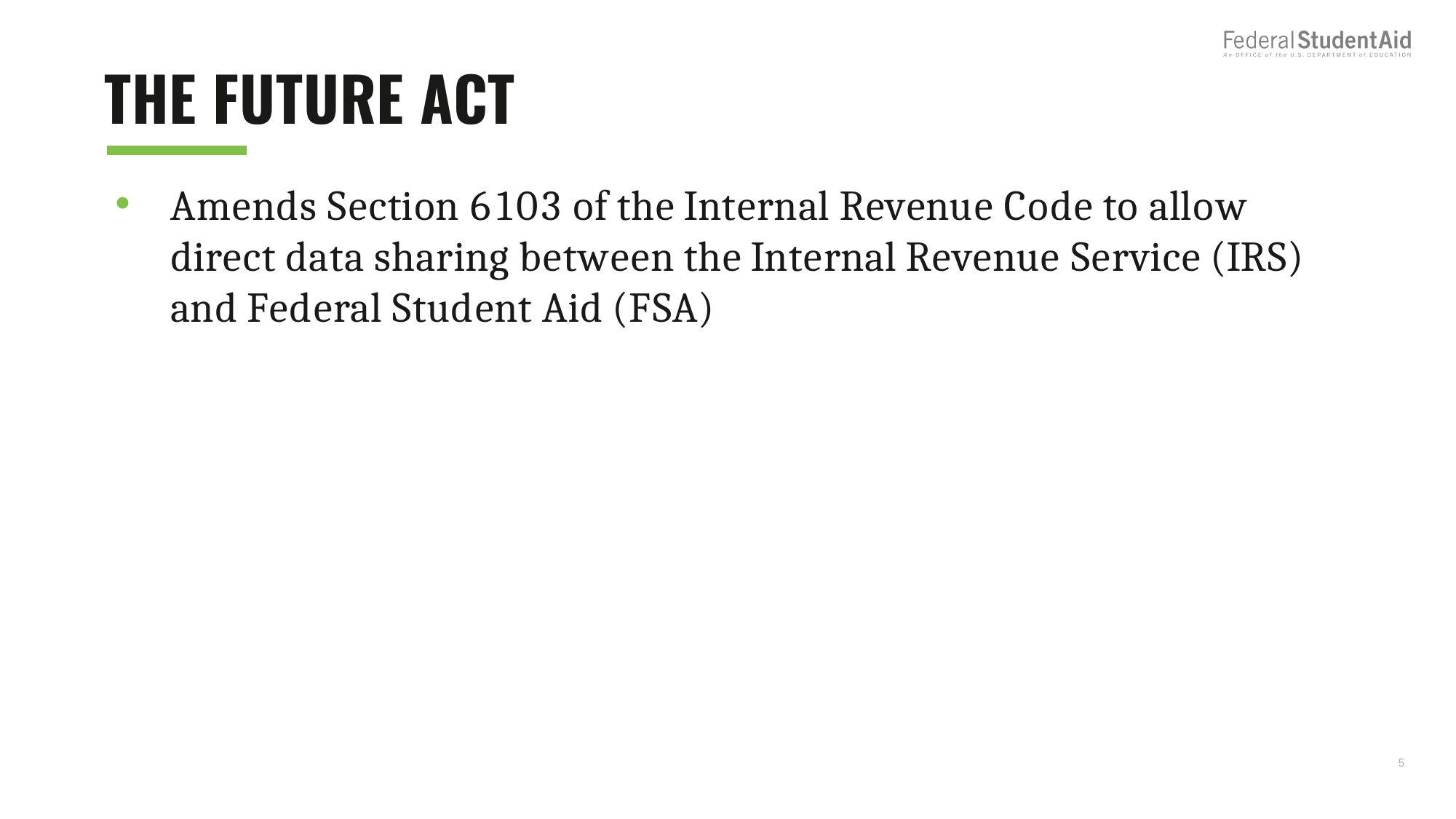

# The FUTURE Act
Amends Section 6103 of the Internal Revenue Code to allow direct data sharing between the Internal Revenue Service (IRS) and Federal Student Aid (FSA)

5